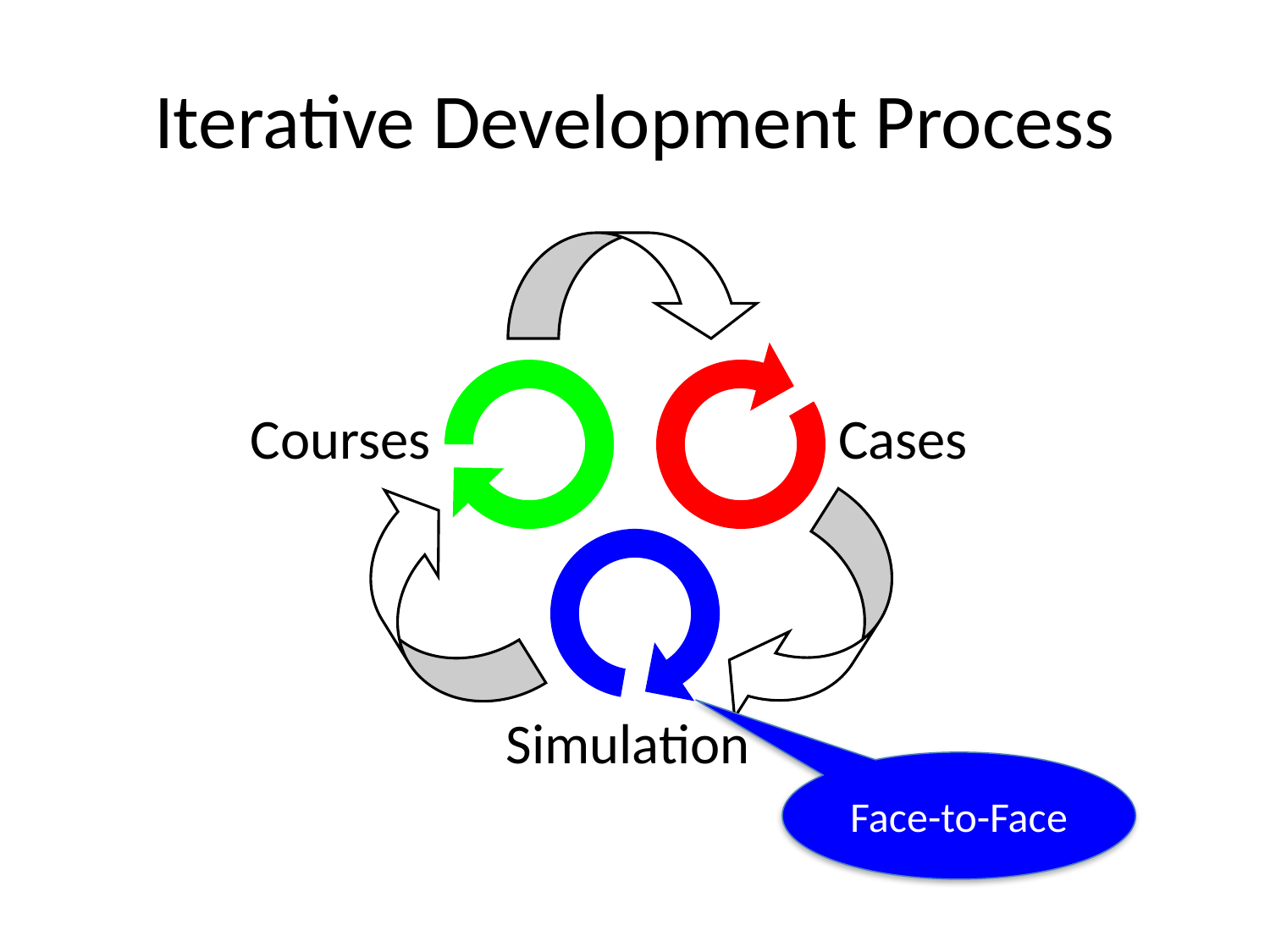

# Iterative Development Process

Courses
Cases

Simulation
Face-to-Face